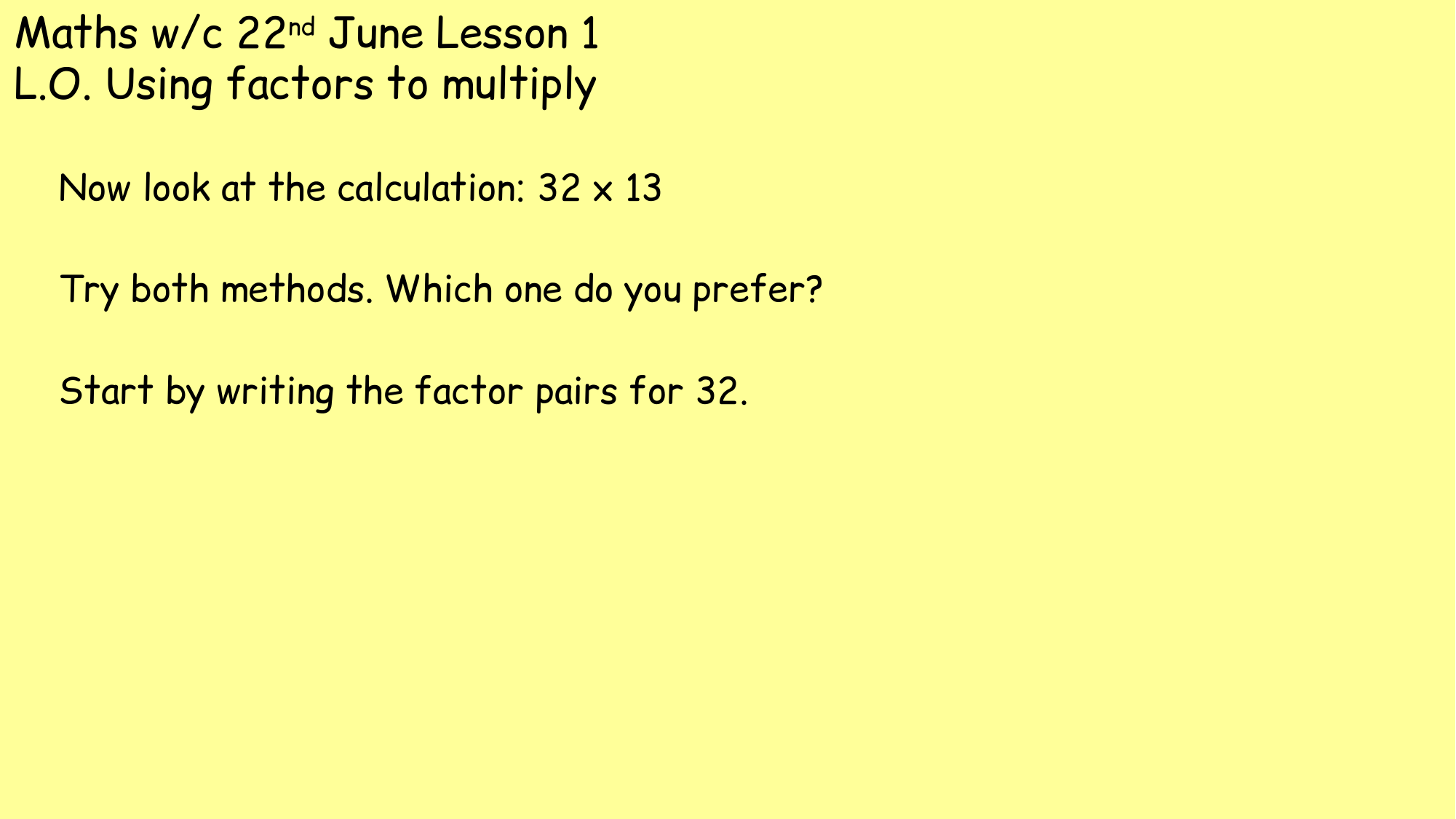

Maths w/c 22nd June Lesson 1
L.O. Using factors to multiply
| Now look at the calculation: 32 x 13 Try both methods. Which one do you prefer? Start by writing the factor pairs for 32. |
| --- |